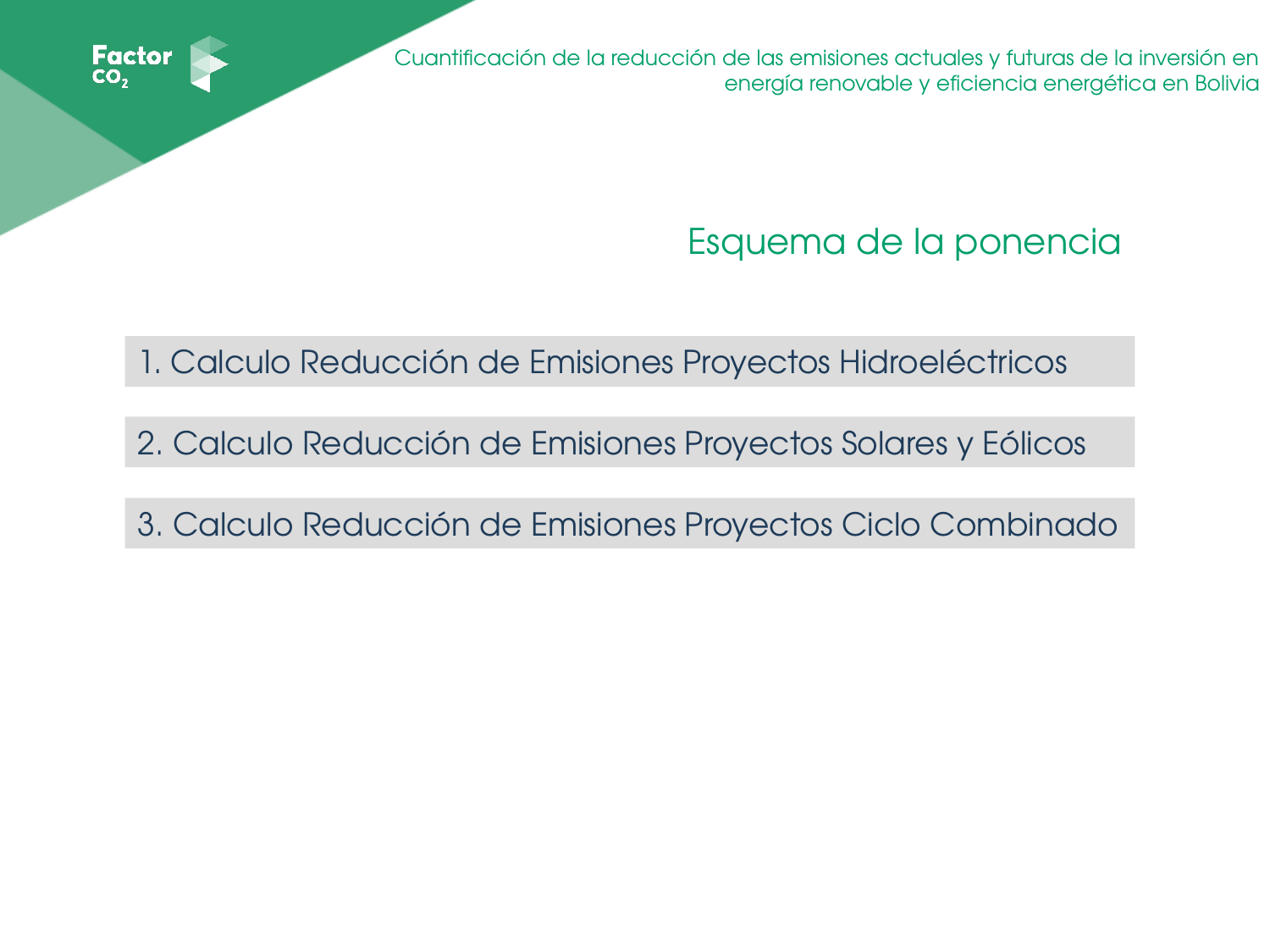

Esquema de la ponencia
1. Calculo Reducción de Emisiones Proyectos Hidroeléctricos
2. Calculo Reducción de Emisiones Proyectos Solares y Eólicos
3. Calculo Reducción de Emisiones Proyectos Ciclo Combinado